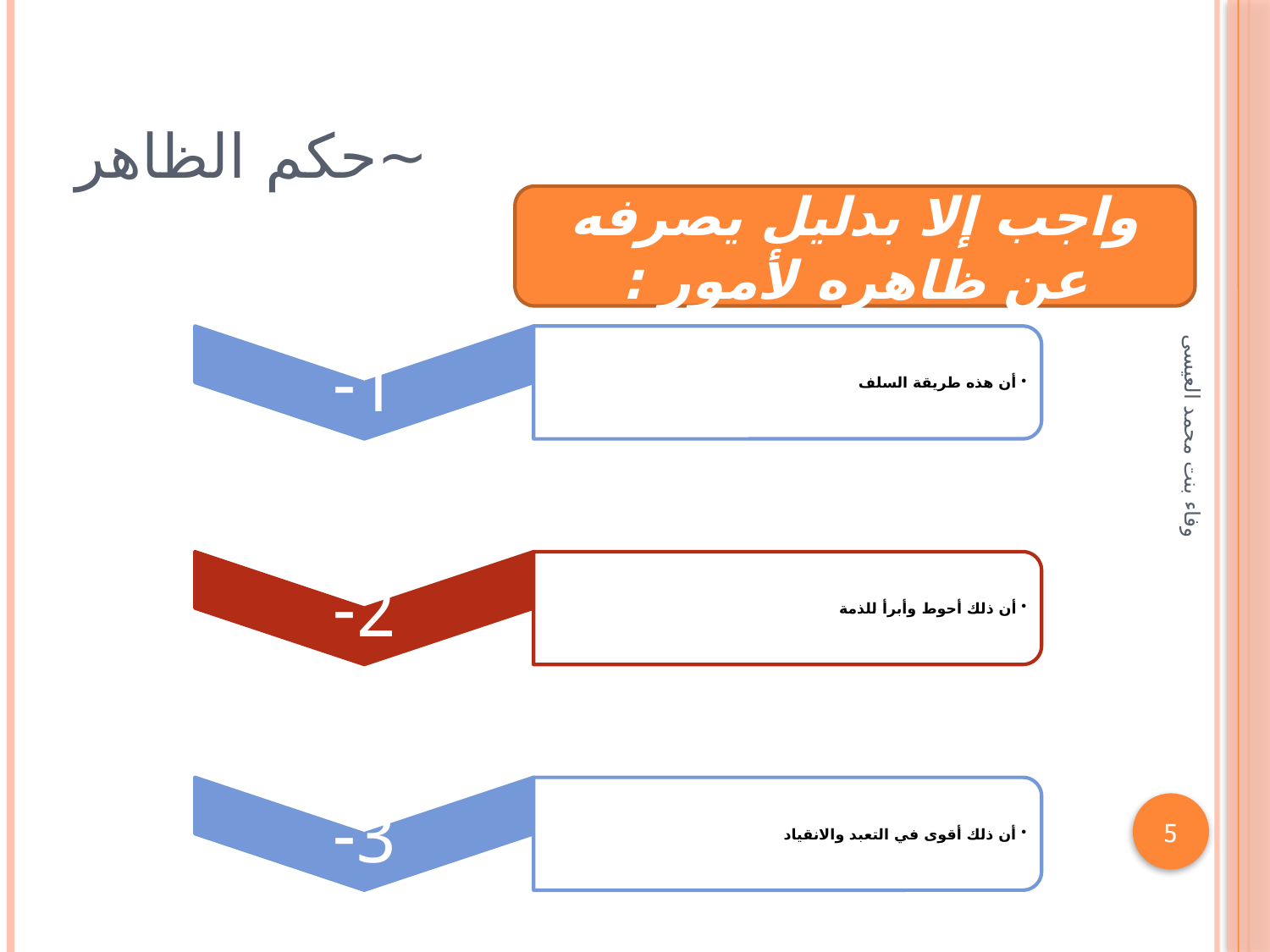

# ~حكم الظاهر
واجب إلا بدليل يصرفه عن ظاهره لأمور :
1-
أن هذه طريقة السلف
2-
أن ذلك أحوط وأبرأ للذمة
3-
وفاء بنت محمد العيسى
5